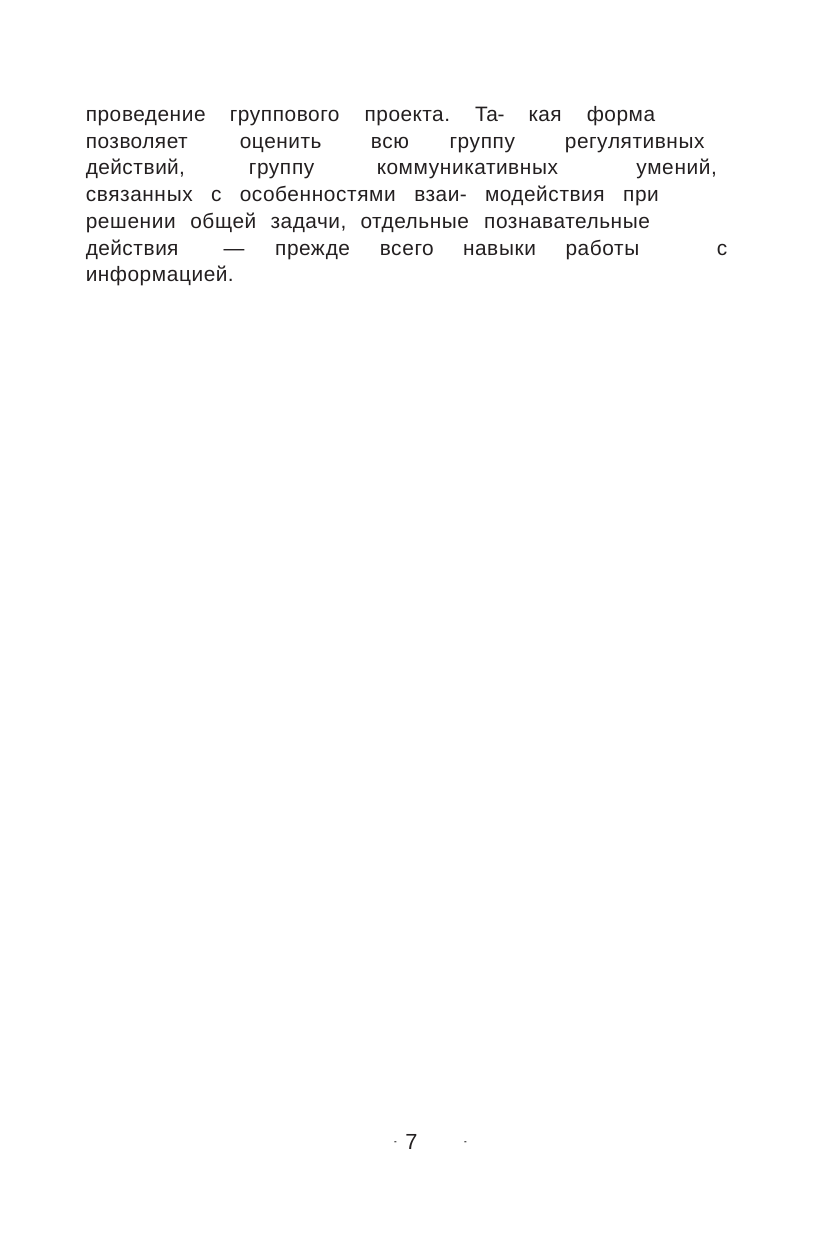

проведение группового проекта. Та- кая форма
позволяет
действий,
оценить
группу
всю
группу
регулятивных
умений,
коммуникативных
связанных с особенностями взаи- модействия при
решении общей задачи, отдельные познавательные
действия
—
прежде всего навыки работы
с
информацией.
7
7